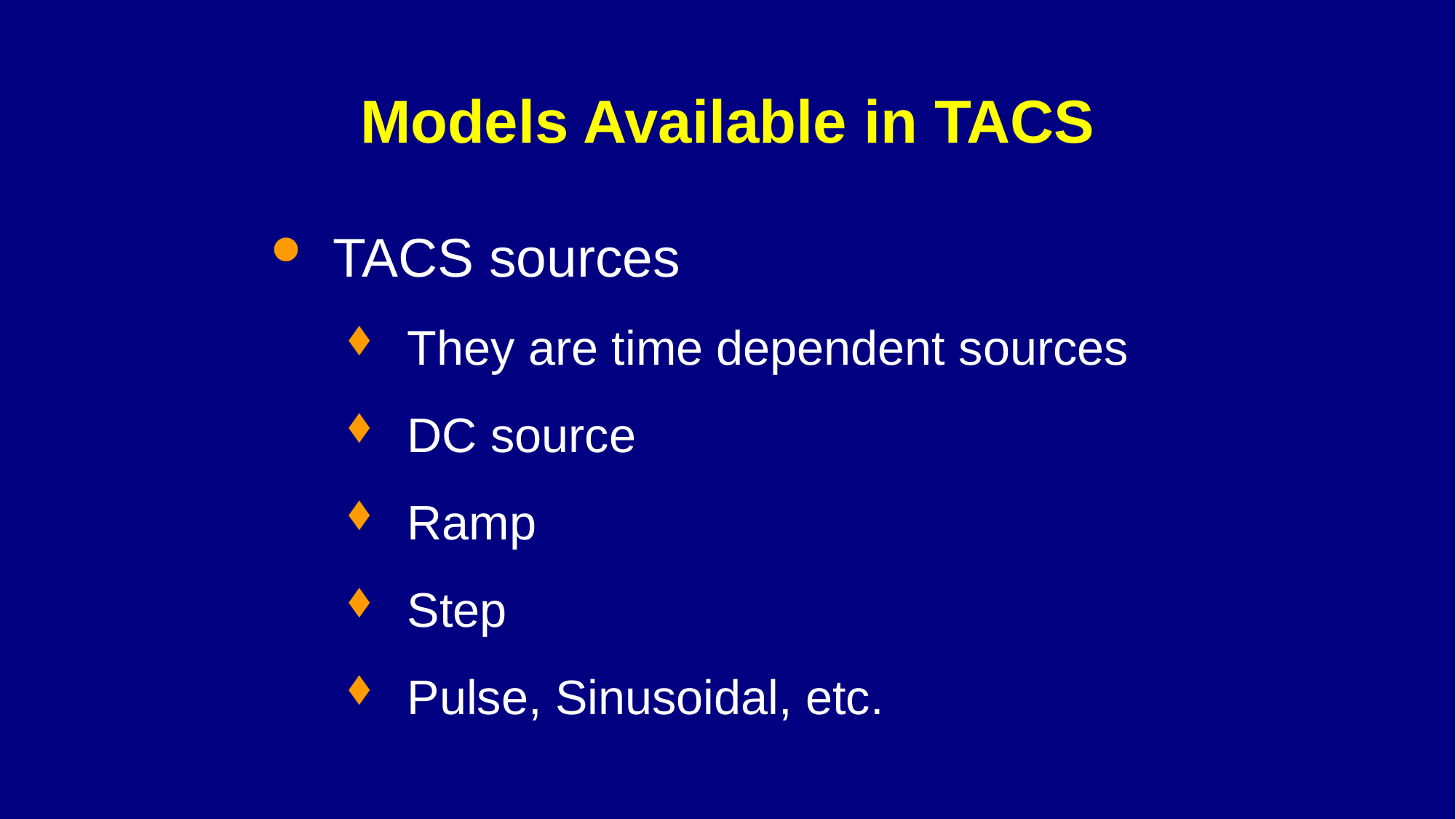

# Models Available in TACS
TACS sources
They are time dependent sources
DC source
Ramp
Step
Pulse, Sinusoidal, etc.